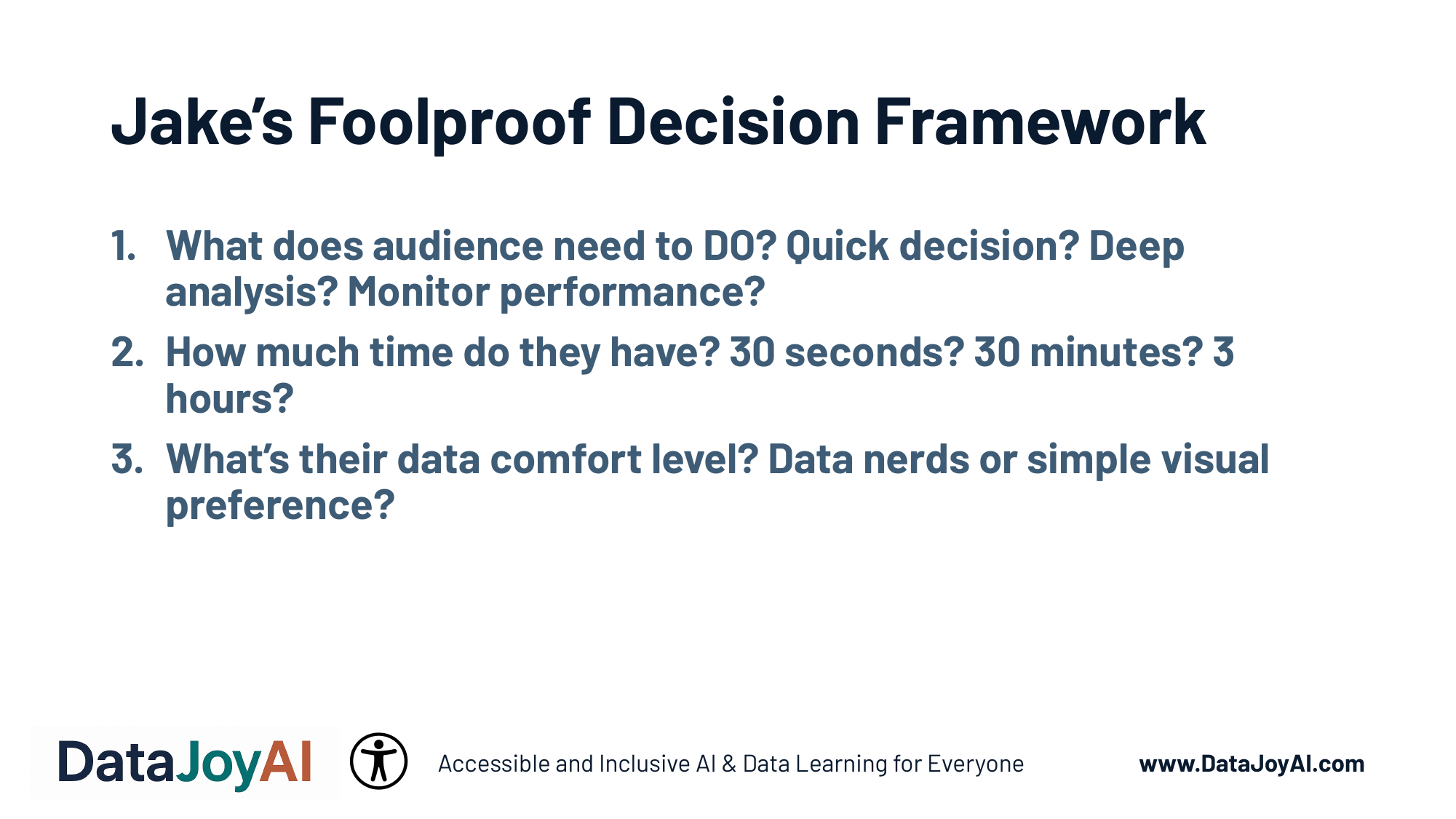

# Jake’s Foolproof Decision Framework
What does audience need to DO? Quick decision? Deep analysis? Monitor performance?
How much time do they have? 30 seconds? 30 minutes? 3 hours?
What’s their data comfort level? Data nerds or simple visual preference?